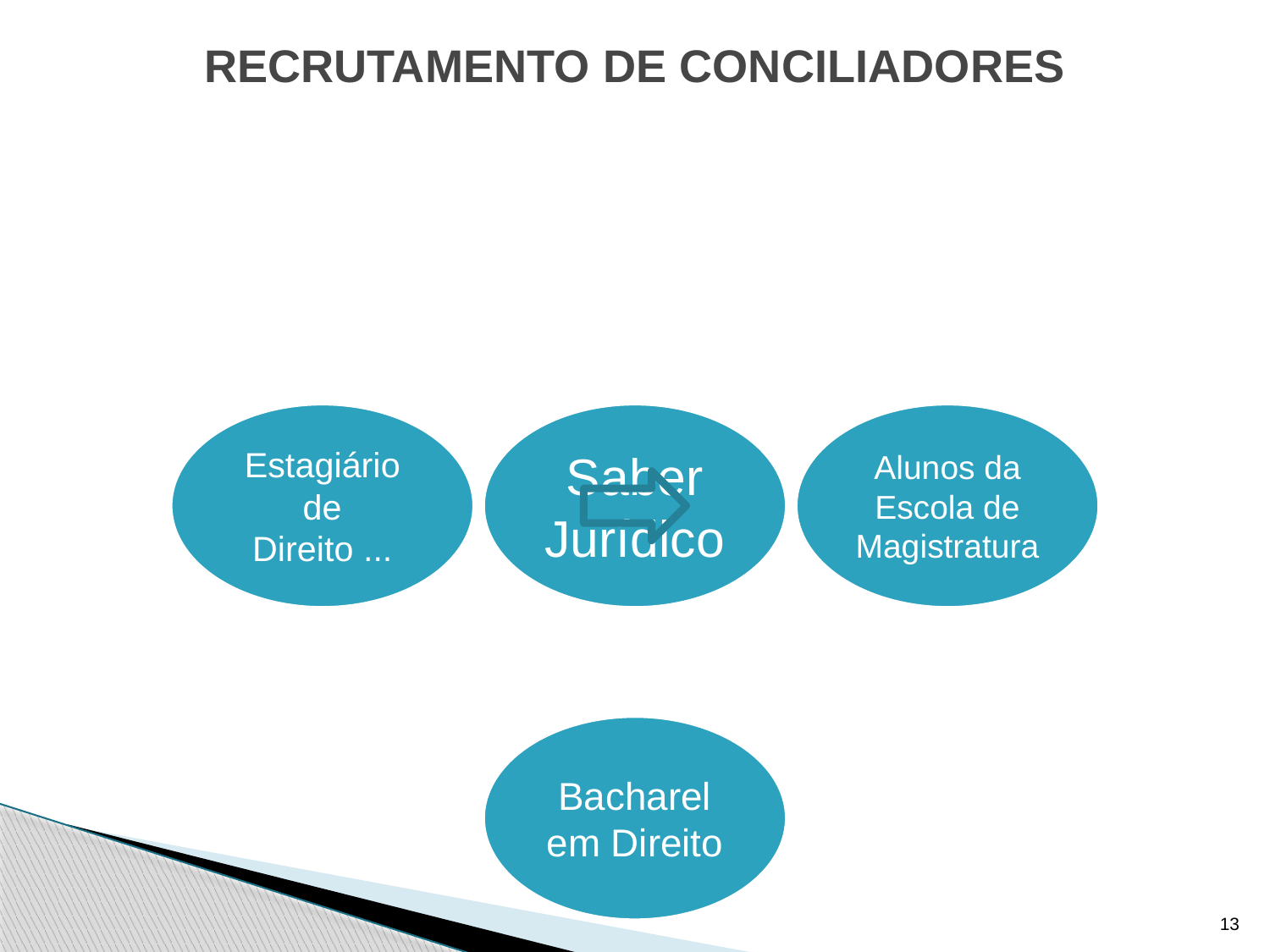

# RECRUTAMENTO DE CONCILIADORES
Saber Jurídico
Alunos da Escola de Magistratura
Bacharel em Direito
Estagiário de Direito ...
13